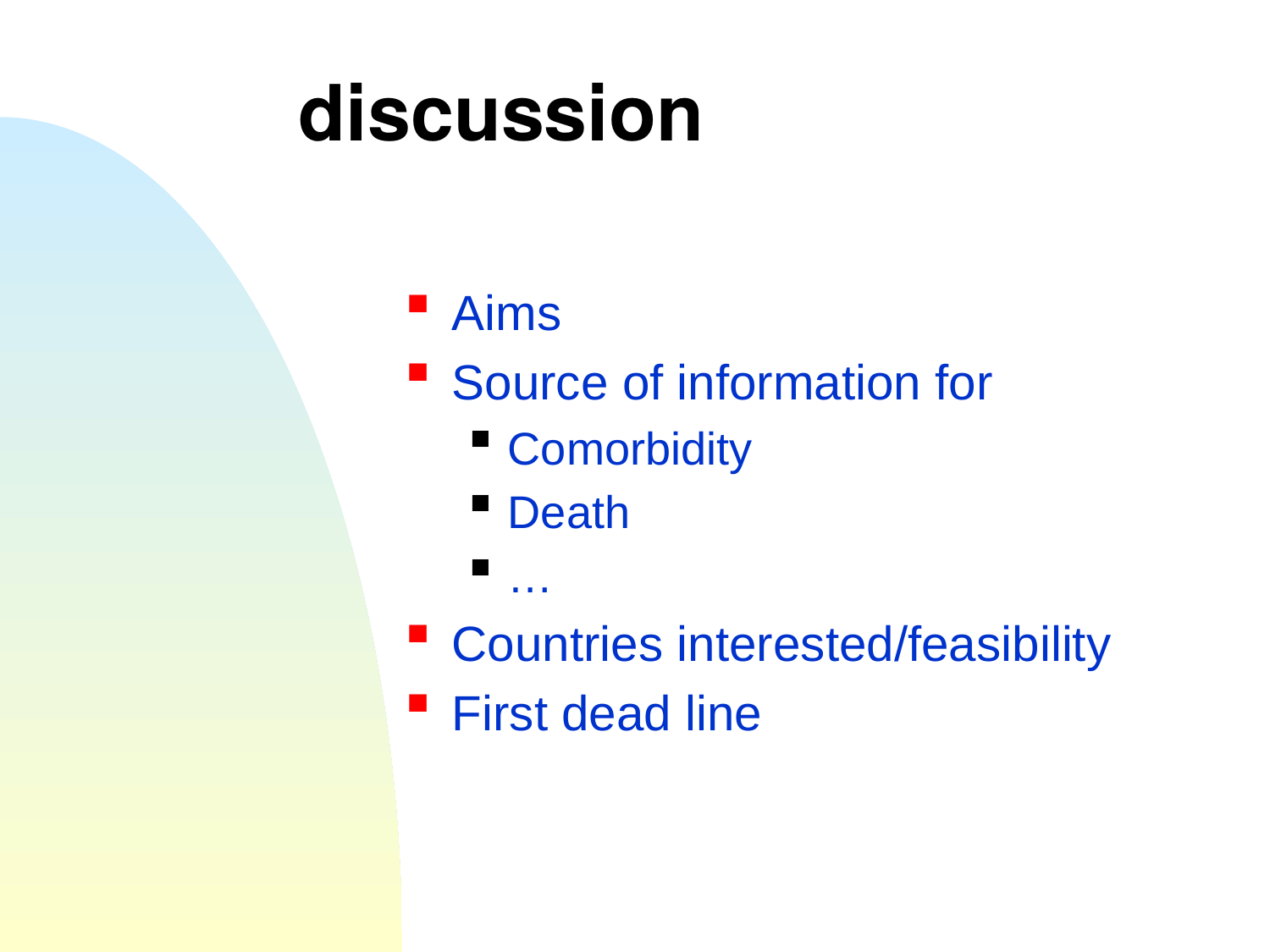

# discussion
Aims
Source of information for
Comorbidity
Death
…
Countries interested/feasibility
First dead line